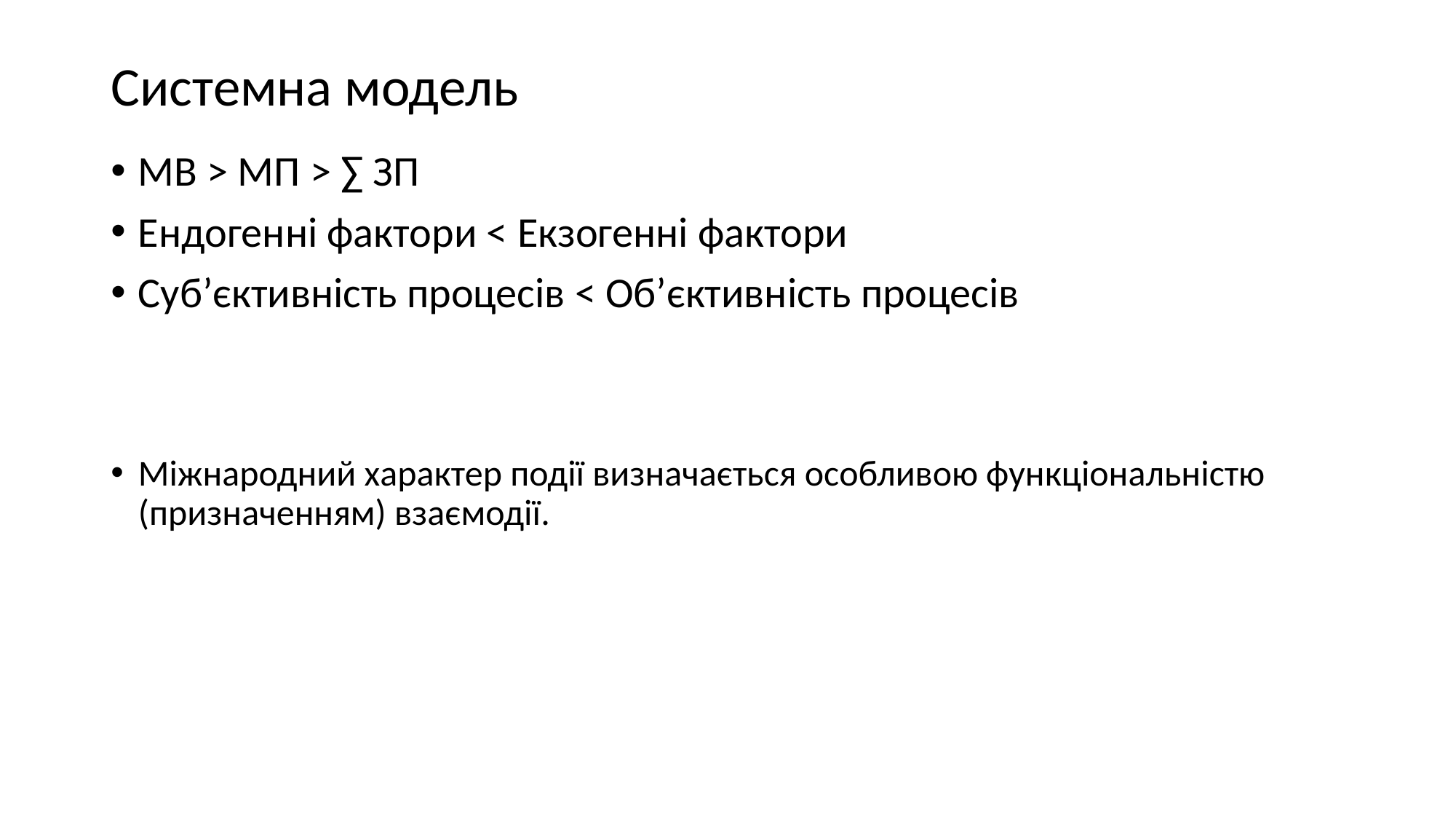

# Системна модель
МВ > МП > ∑ ЗП
Ендогенні фактори < Екзогенні фактори
Суб’єктивність процесів < Об’єктивність процесів

Міжнародний характер події визначається особливою функціональністю (призначенням) взаємодії.